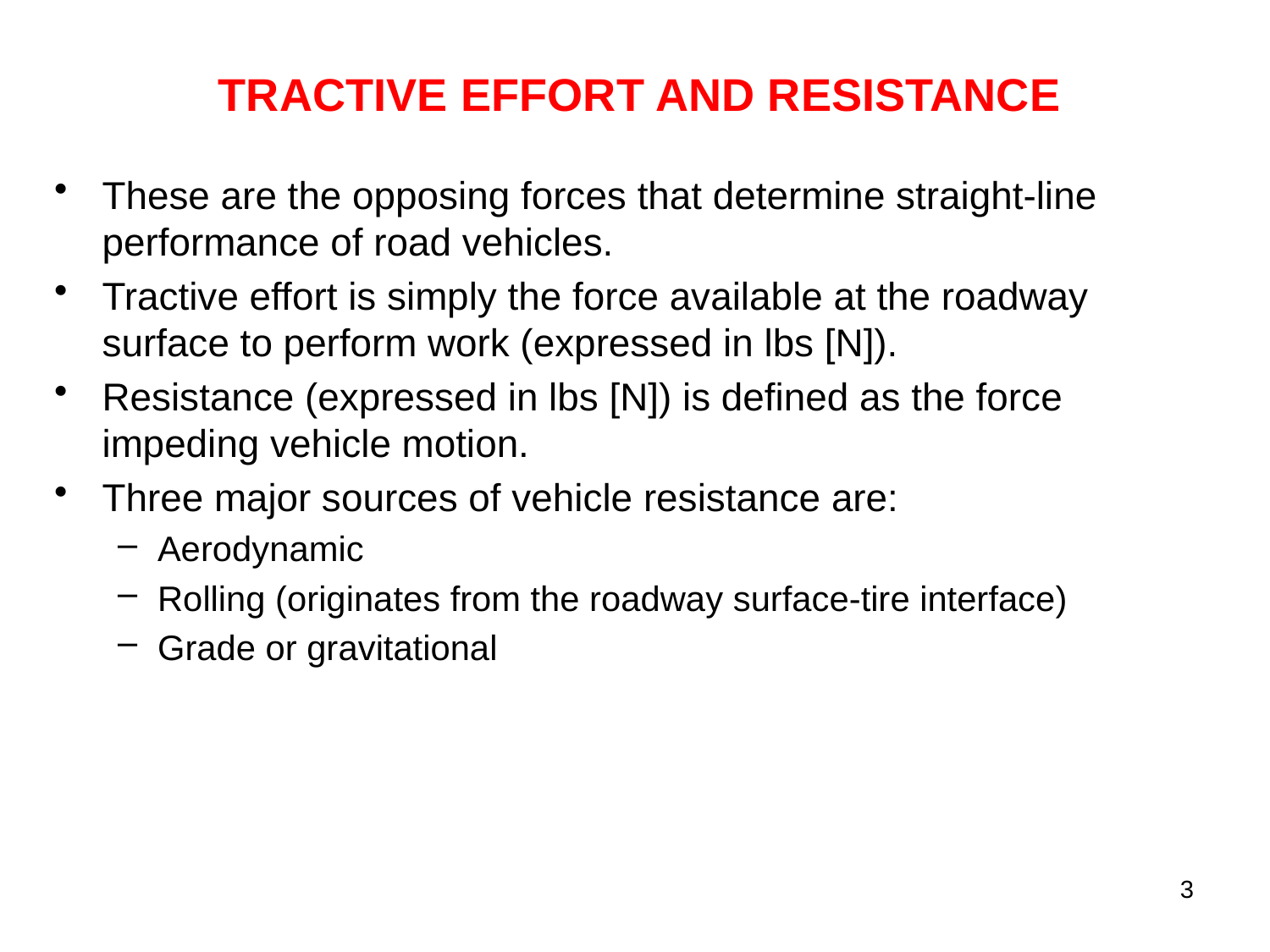

TRACTIVE EFFORT AND RESISTANCE
These are the opposing forces that determine straight-line performance of road vehicles.
Tractive effort is simply the force available at the roadway surface to perform work (expressed in lbs [N]).
Resistance (expressed in lbs [N]) is defined as the force impeding vehicle motion.
Three major sources of vehicle resistance are:
Aerodynamic
Rolling (originates from the roadway surface-tire interface)
Grade or gravitational

3